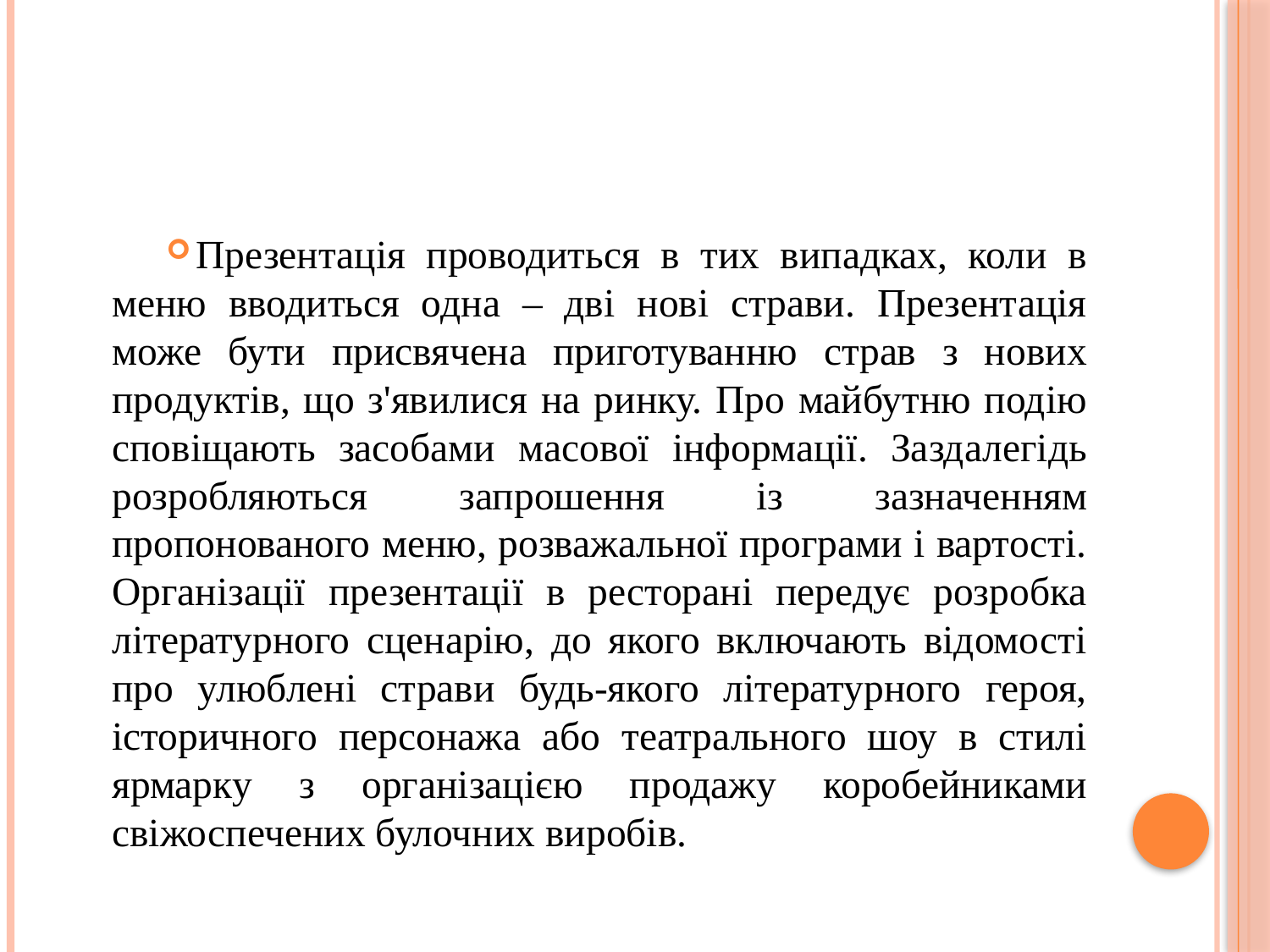

#
Презентація проводиться в тих випадках, коли в меню вводиться одна – дві нові страви. Презентація може бути присвячена приготуванню страв з нових продуктів, що з'явилися на ринку. Про майбутню подію сповіщають засобами масової інформації. Заздалегідь розробляються запрошення із зазначенням пропонованого меню, розважальної програми і вартості. Організації презентації в ресторані передує розробка літературного сценарію, до якого включають відомості про улюблені страви будь-якого літературного героя, історичного персонажа або театрального шоу в стилі ярмарку з організацією продажу коробейниками свіжоспечених булочних виробів.